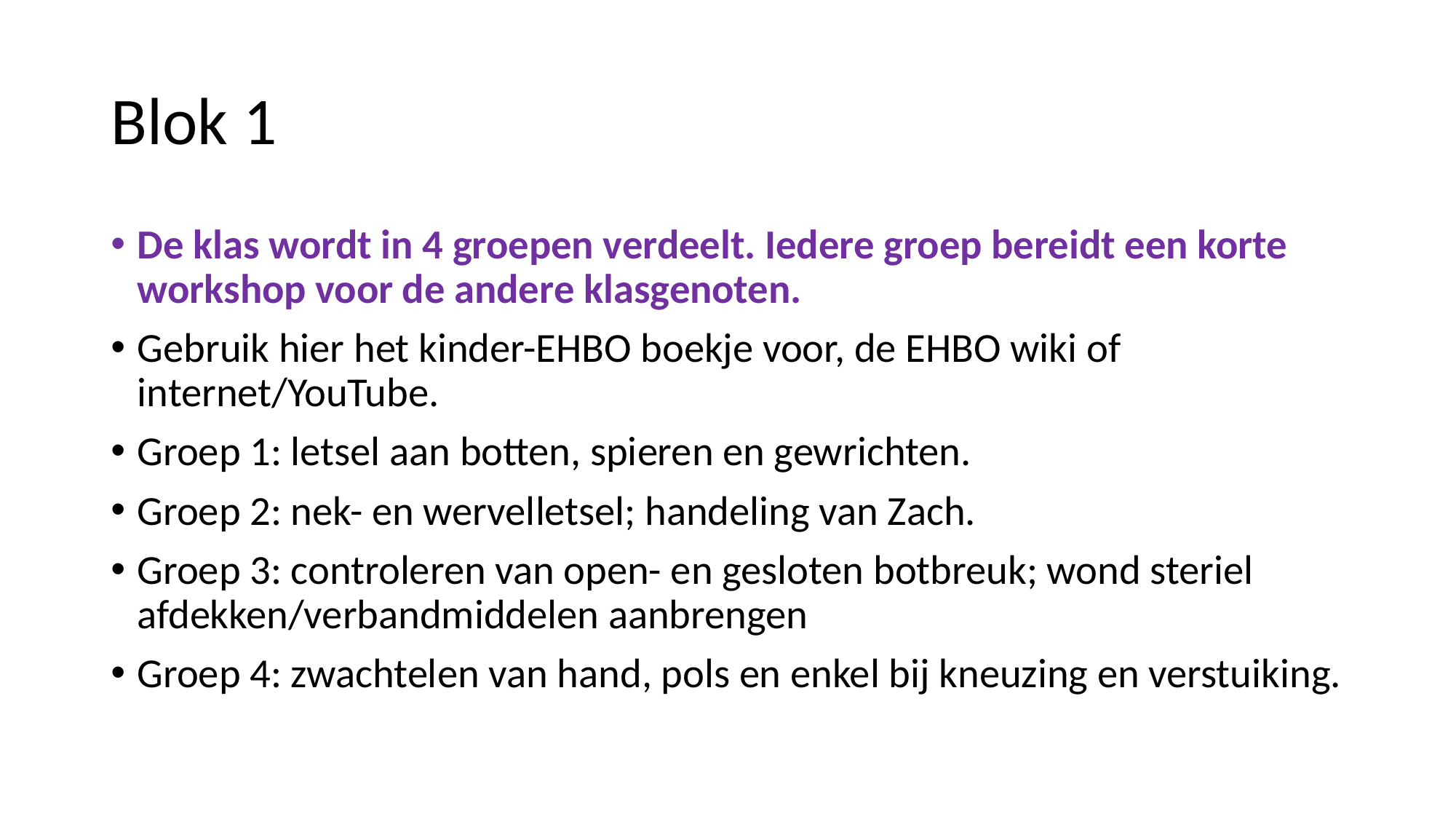

# Blok 1
De klas wordt in 4 groepen verdeelt. Iedere groep bereidt een korte workshop voor de andere klasgenoten.
Gebruik hier het kinder-EHBO boekje voor, de EHBO wiki of internet/YouTube.
Groep 1: letsel aan botten, spieren en gewrichten.
Groep 2: nek- en wervelletsel; handeling van Zach.
Groep 3: controleren van open- en gesloten botbreuk; wond steriel afdekken/verbandmiddelen aanbrengen
Groep 4: zwachtelen van hand, pols en enkel bij kneuzing en verstuiking.